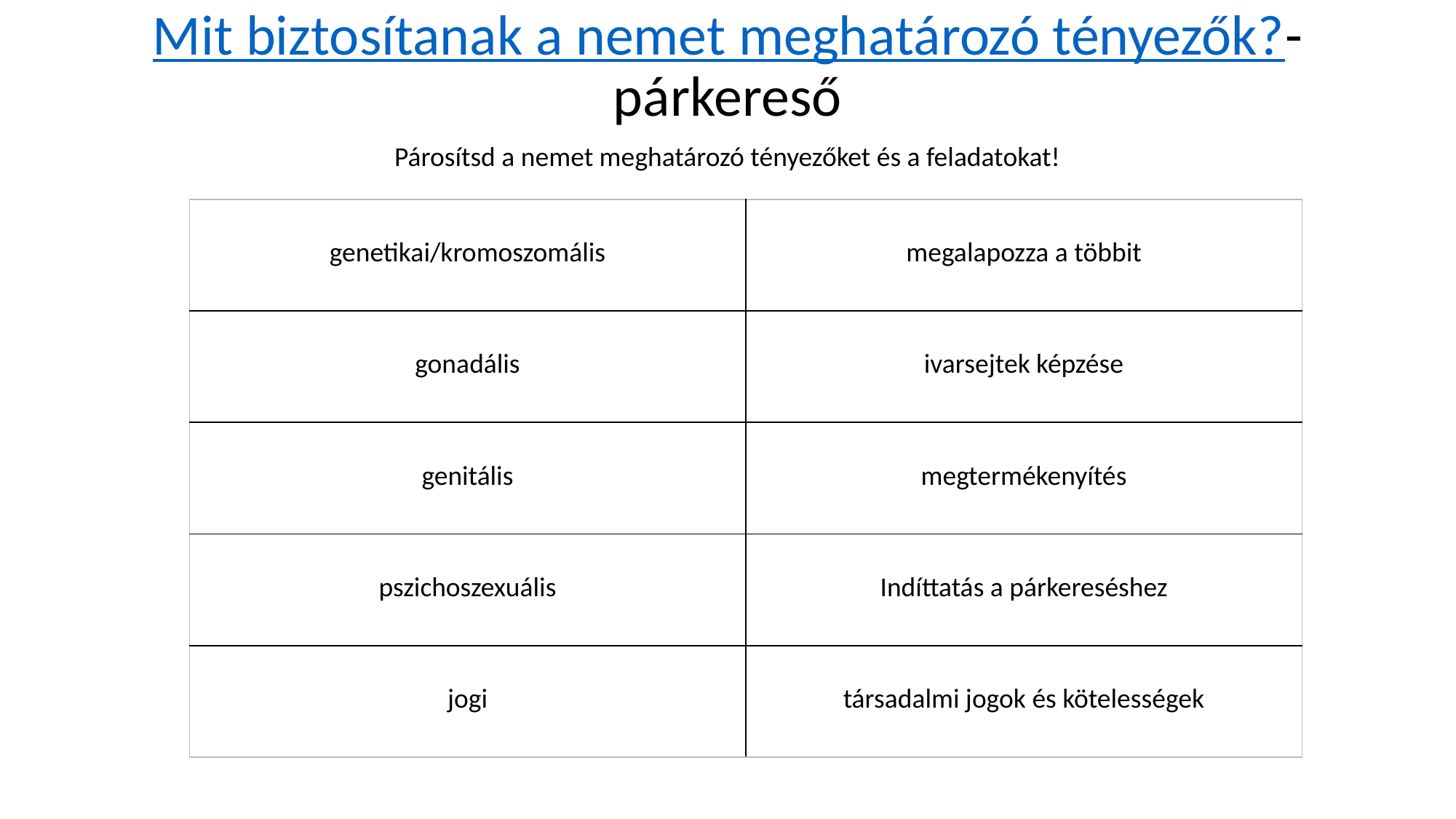

# Mit biztosítanak a nemet meghatározó tényezők? - párkereső
Párosítsd a nemet meghatározó tényezőket és a feladatokat!
| genetikai/kromoszomális | megalapozza a többit |
| --- | --- |
| gonadális | ivarsejtek képzése |
| genitális | megtermékenyítés |
| pszichoszexuális | Indíttatás a párkereséshez |
| jogi | társadalmi jogok és kötelességek |